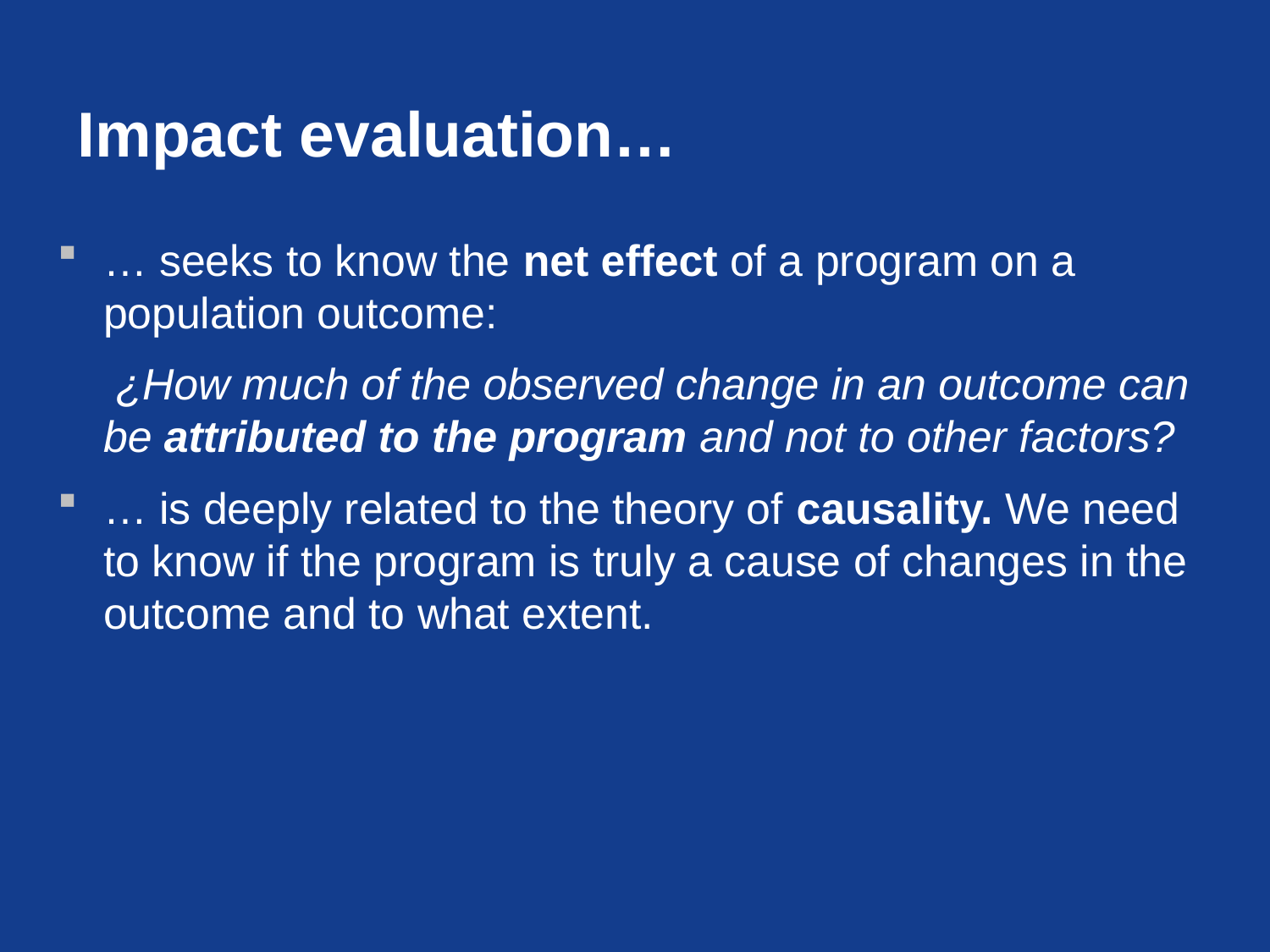

Impact evaluation…
… seeks to know the net effect of a program on a population outcome:
	 ¿How much of the observed change in an outcome can be attributed to the program and not to other factors?
… is deeply related to the theory of causality. We need to know if the program is truly a cause of changes in the outcome and to what extent.